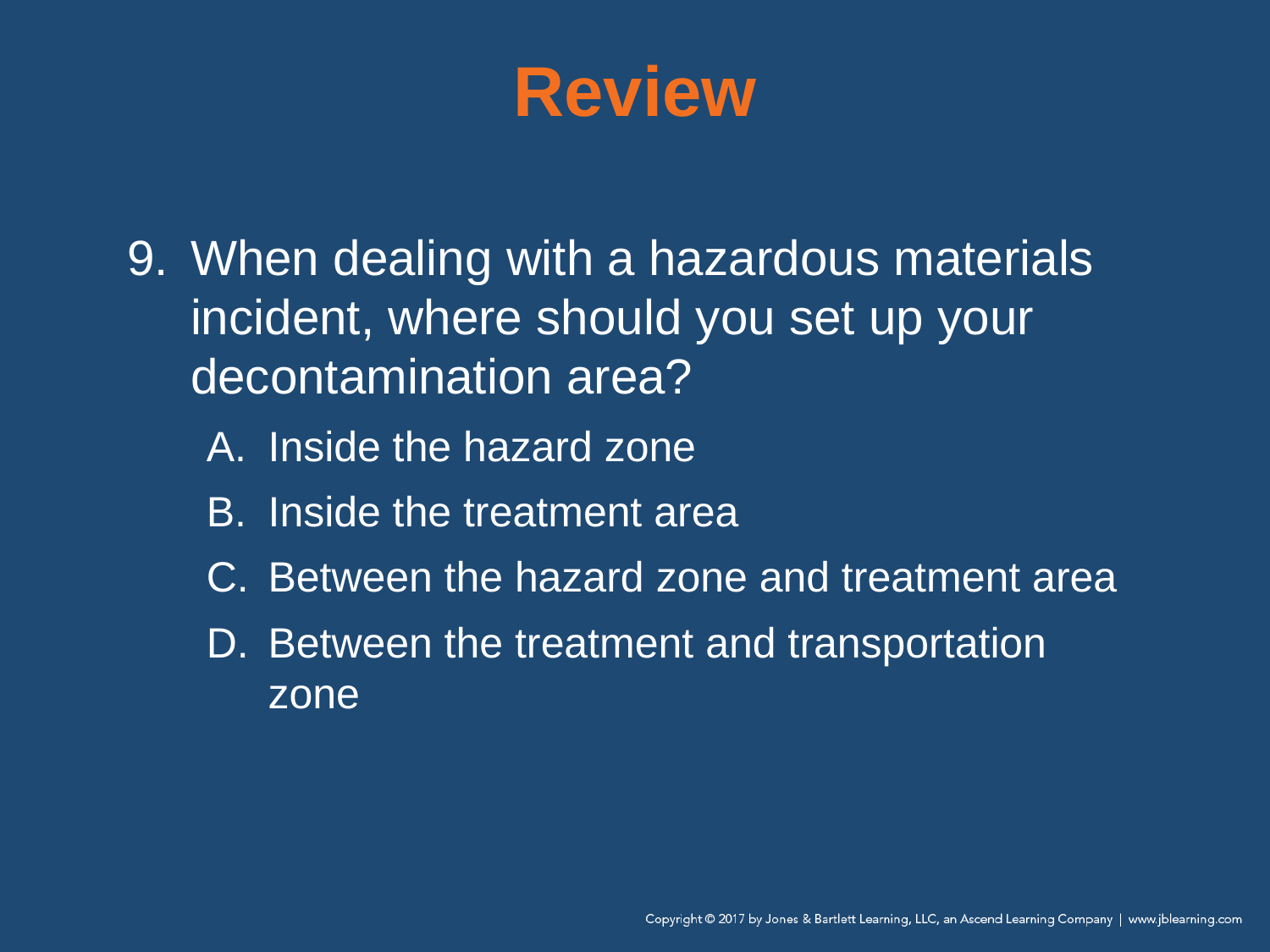

# Review
When dealing with a hazardous materials incident, where should you set up your decontamination area?
Inside the hazard zone
Inside the treatment area
Between the hazard zone and treatment area
Between the treatment and transportation zone